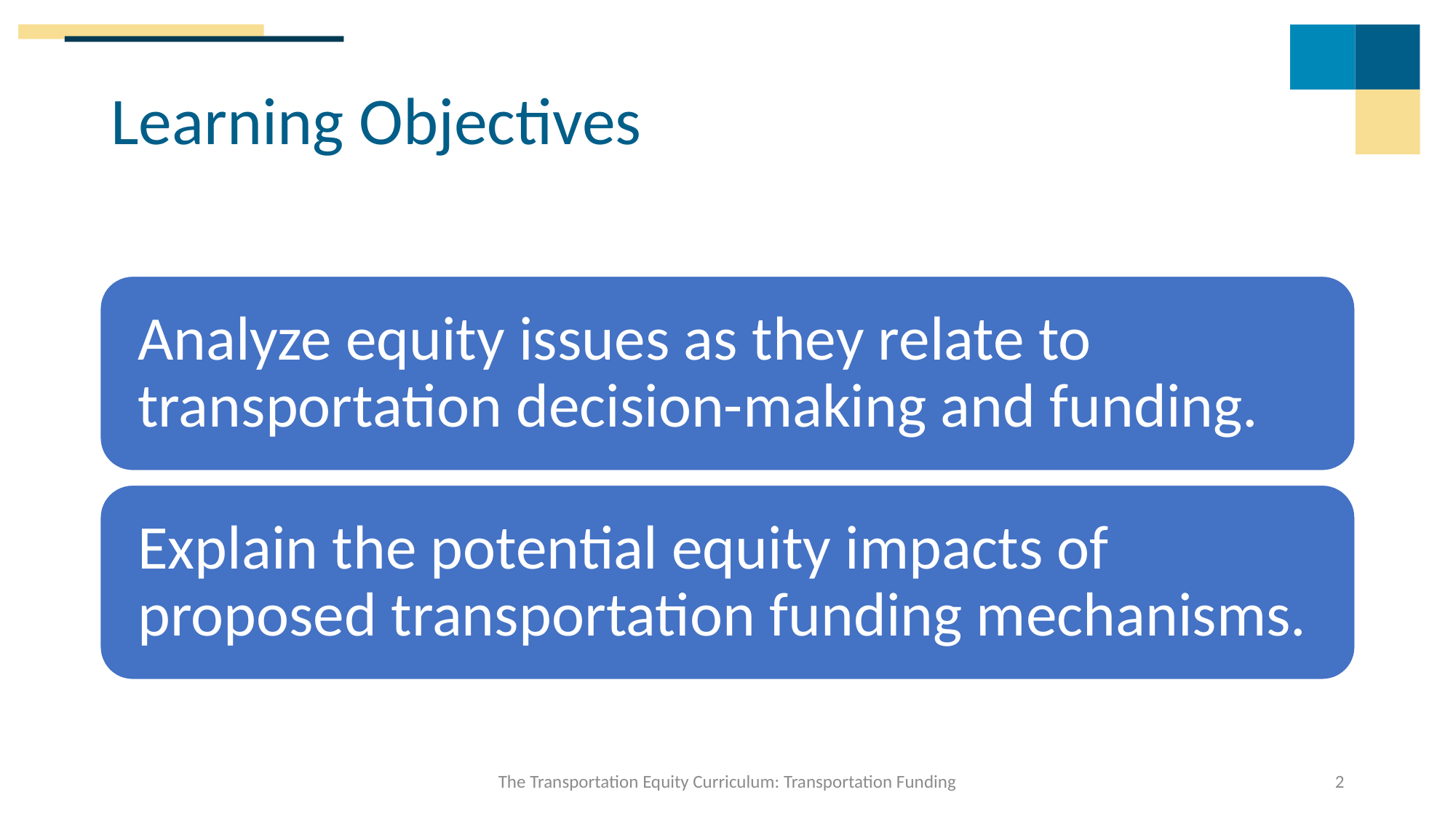

# Learning Objectives
Analyze equity issues as they relate to transportation decision-making and funding.
Explain the potential equity impacts of proposed transportation funding mechanisms.
The Transportation Equity Curriculum: Transportation Funding
2